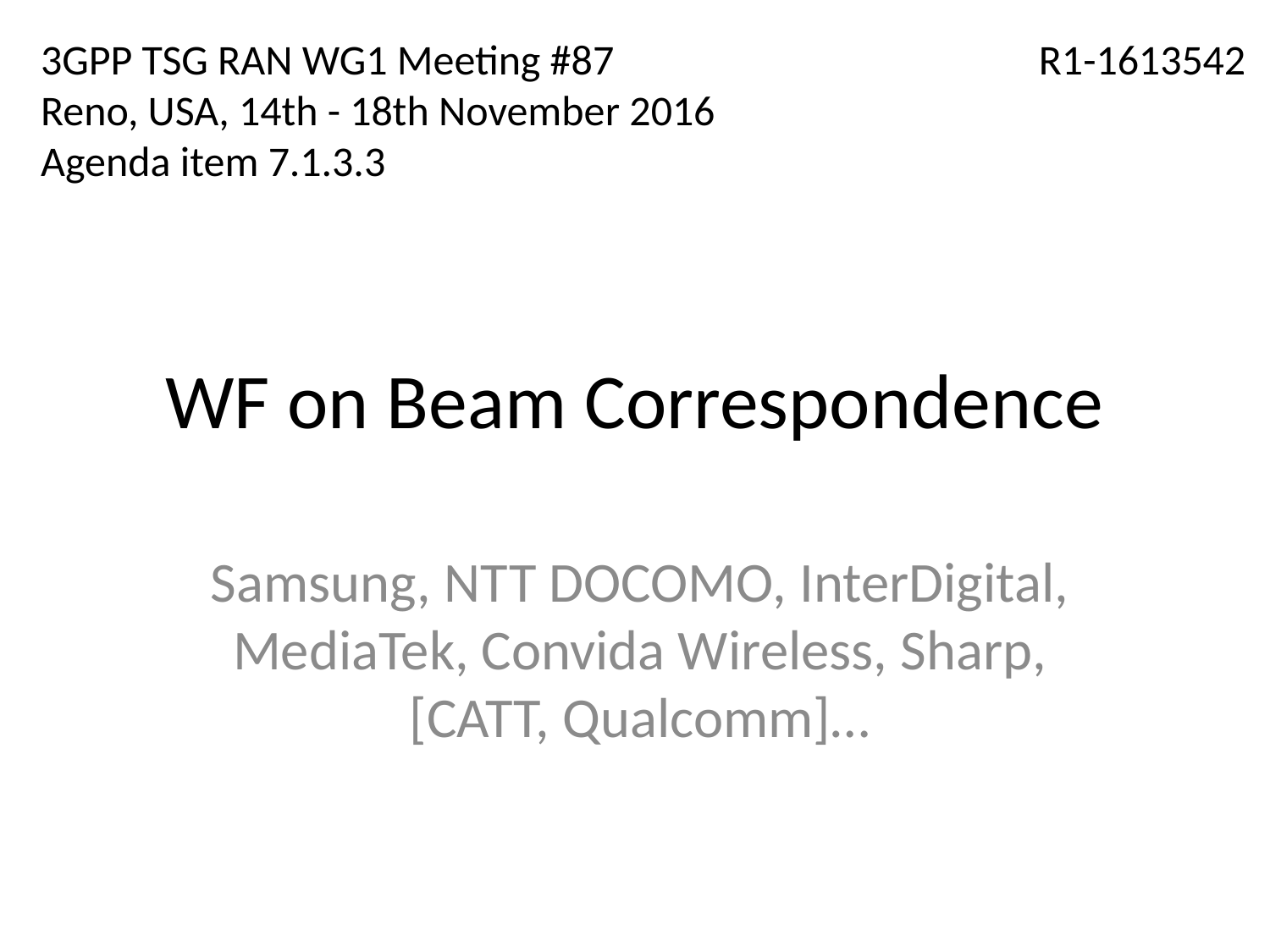

3GPP TSG RAN WG1 Meeting #87
Reno, USA, 14th - 18th November 2016
Agenda item 7.1.3.3
R1-1613542
# WF on Beam Correspondence
Samsung, NTT DOCOMO, InterDigital, MediaTek, Convida Wireless, Sharp, [CATT, Qualcomm]…